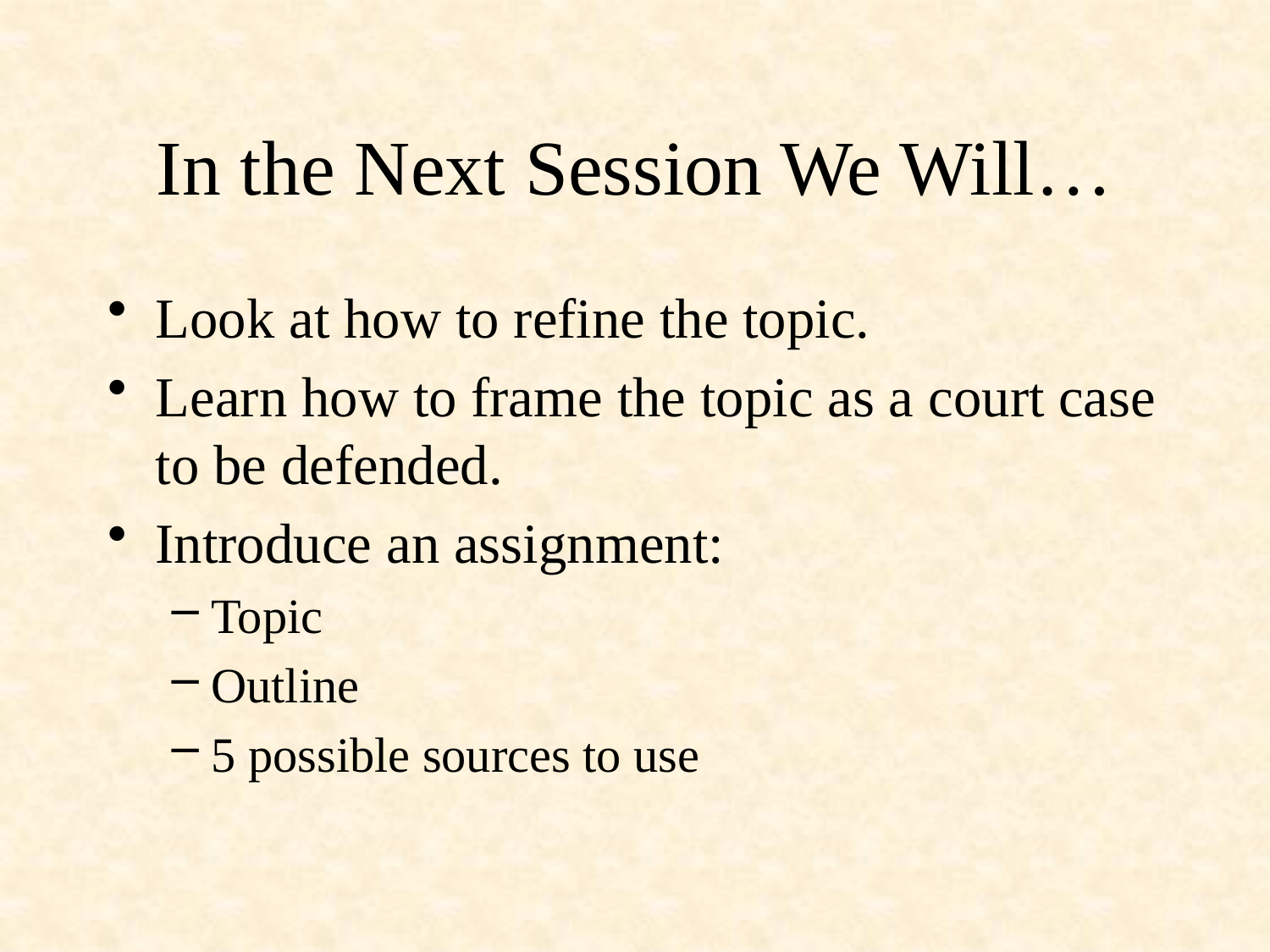

# In the Next Session We Will…
Look at how to refine the topic.
Learn how to frame the topic as a court case to be defended.
Introduce an assignment:
Topic
Outline
5 possible sources to use